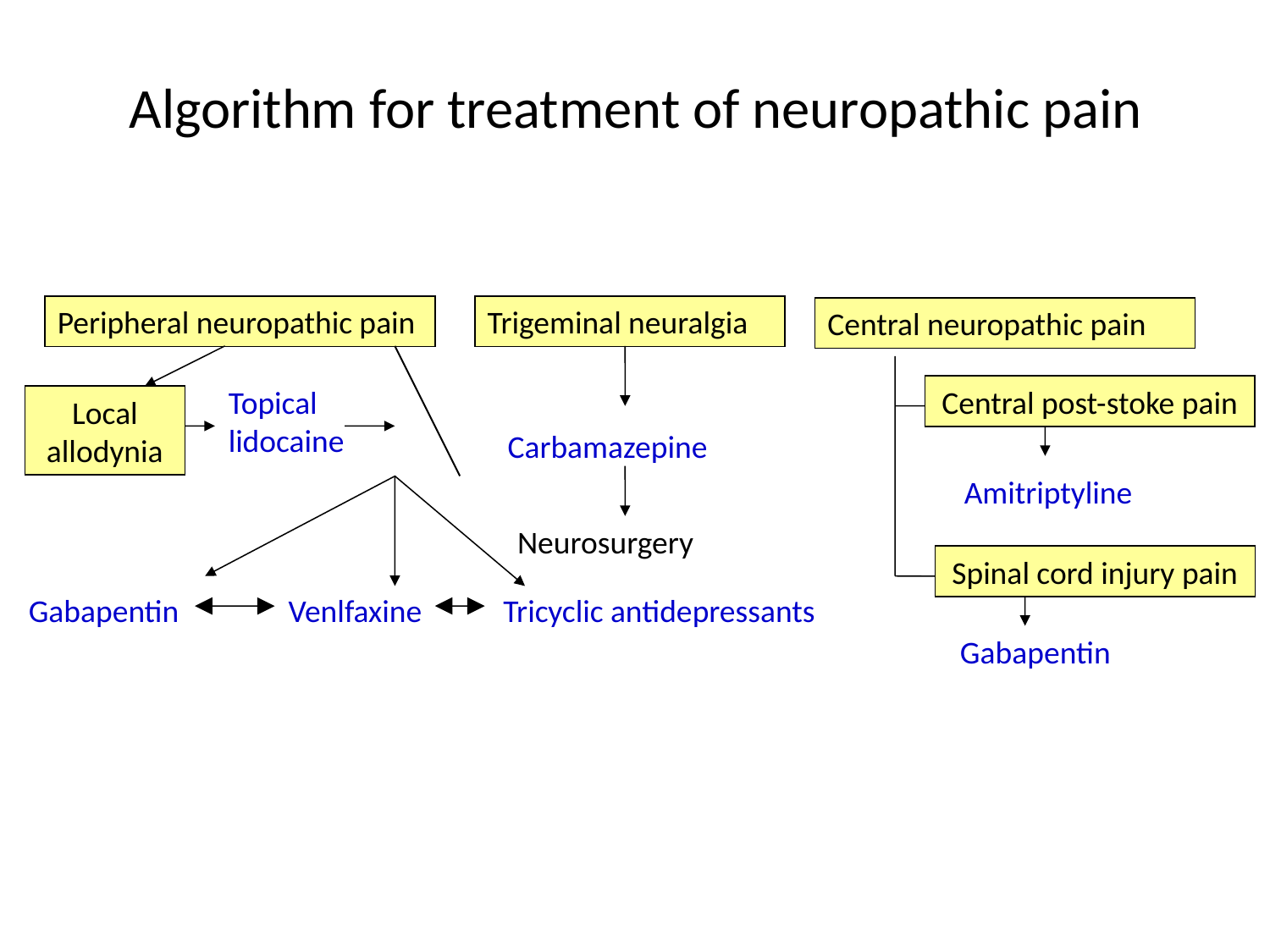

Algorithm for treatment of neuropathic pain
Peripheral neuropathic pain
Trigeminal neuralgia
Central neuropathic pain

Topical
lidocaine
Central post-stoke pain
Local allodynia

Carbamazepine

Amitriptyline

Neurosurgery
Spinal cord injury pain

Gabapentin
Venlfaxine
Tricyclic antidepressants

Gabapentin